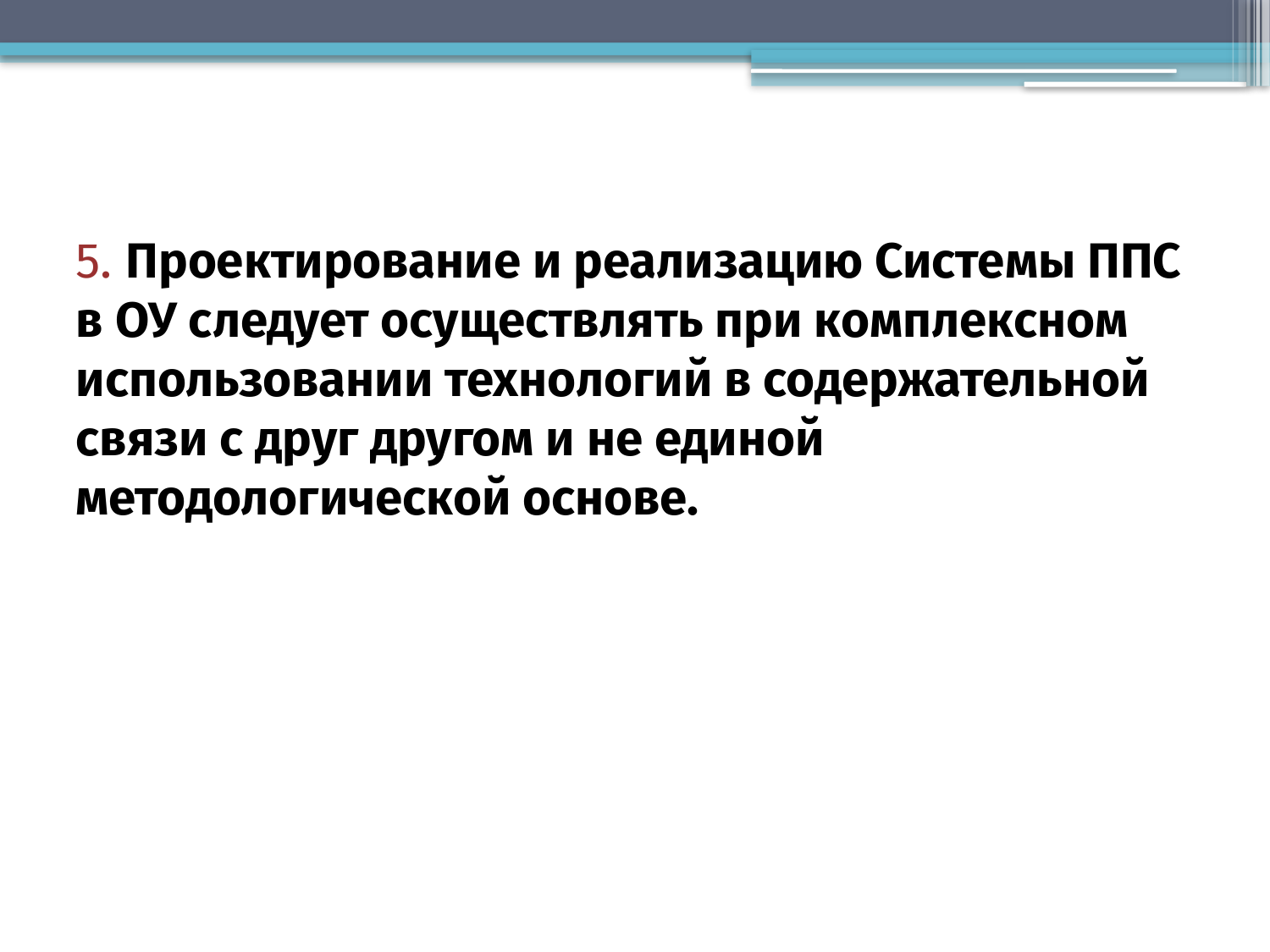

# 5. Проектирование и реализацию Системы ППС в ОУ следует осуществлять при комплексном использовании технологий в содержательной связи с друг другом и не единой методологической основе.